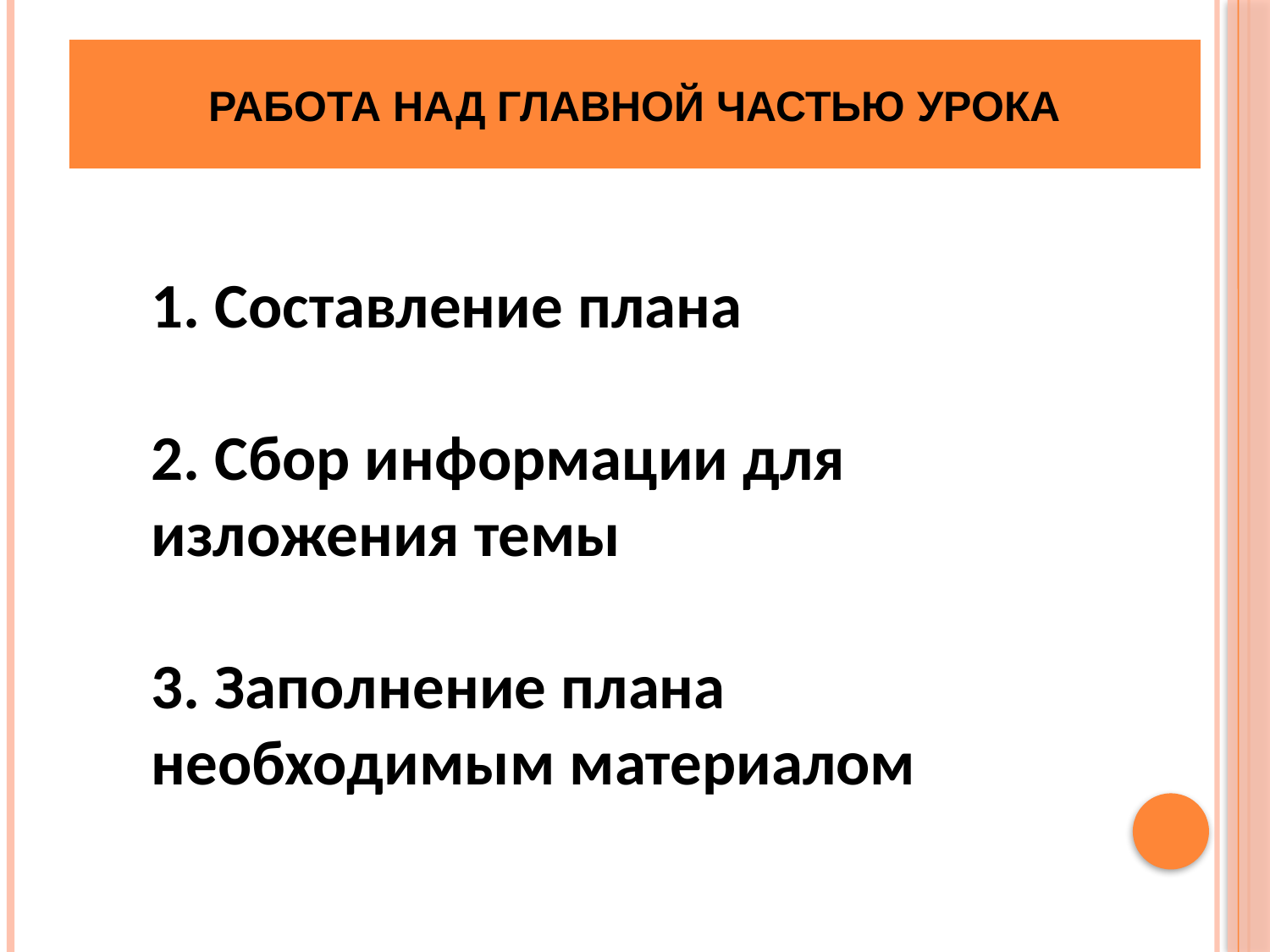

РАБОТА НАД ГЛАВНОЙ ЧАСТЬЮ УРОКА
1. Составление плана

2. Сбор информации для изложения темы

3. Заполнение плана необходимым материалом